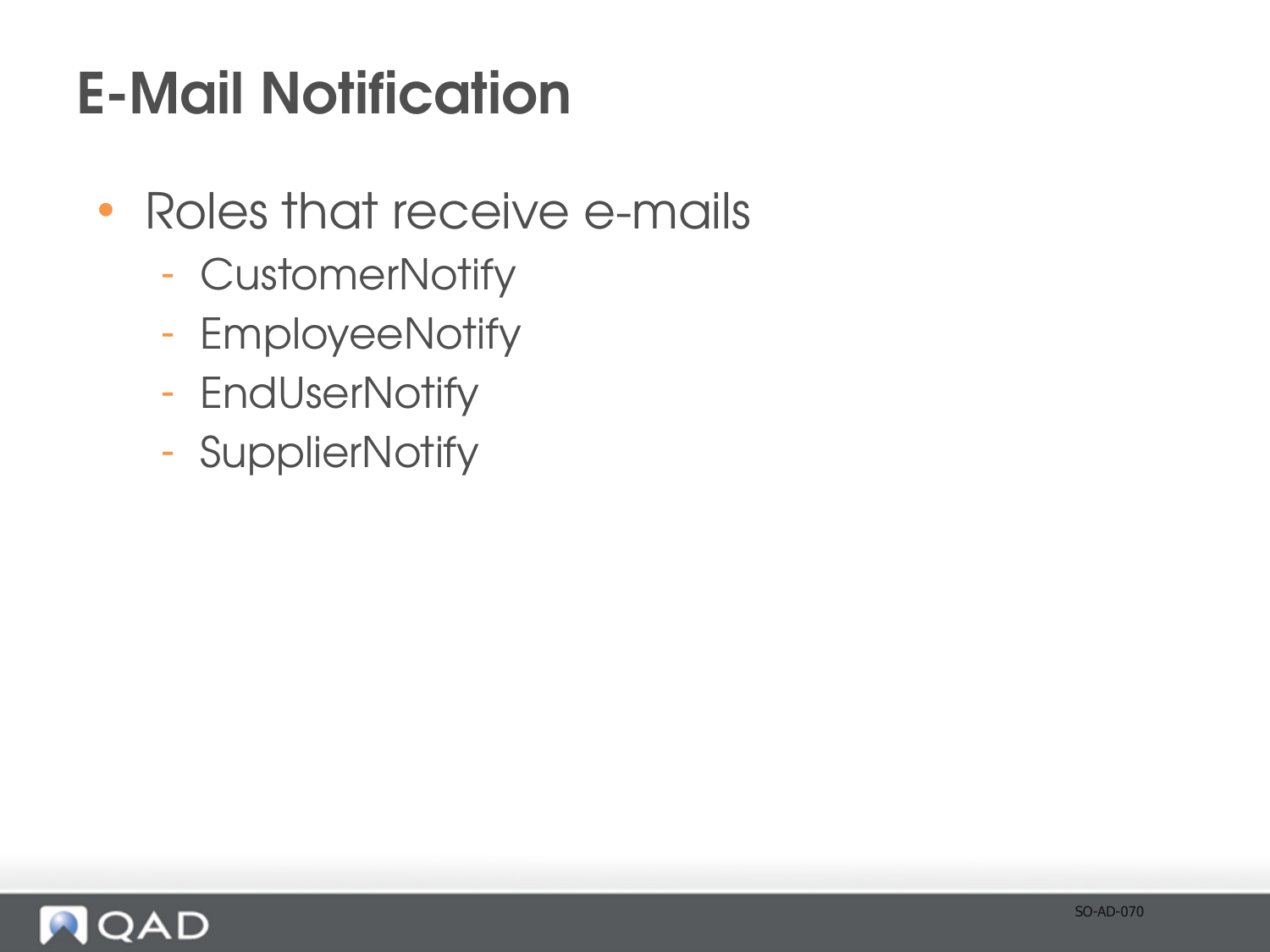

# E-Mail Notification
Roles that receive e-mails
CustomerNotify
EmployeeNotify
EndUserNotify
SupplierNotify
SO-AD-070